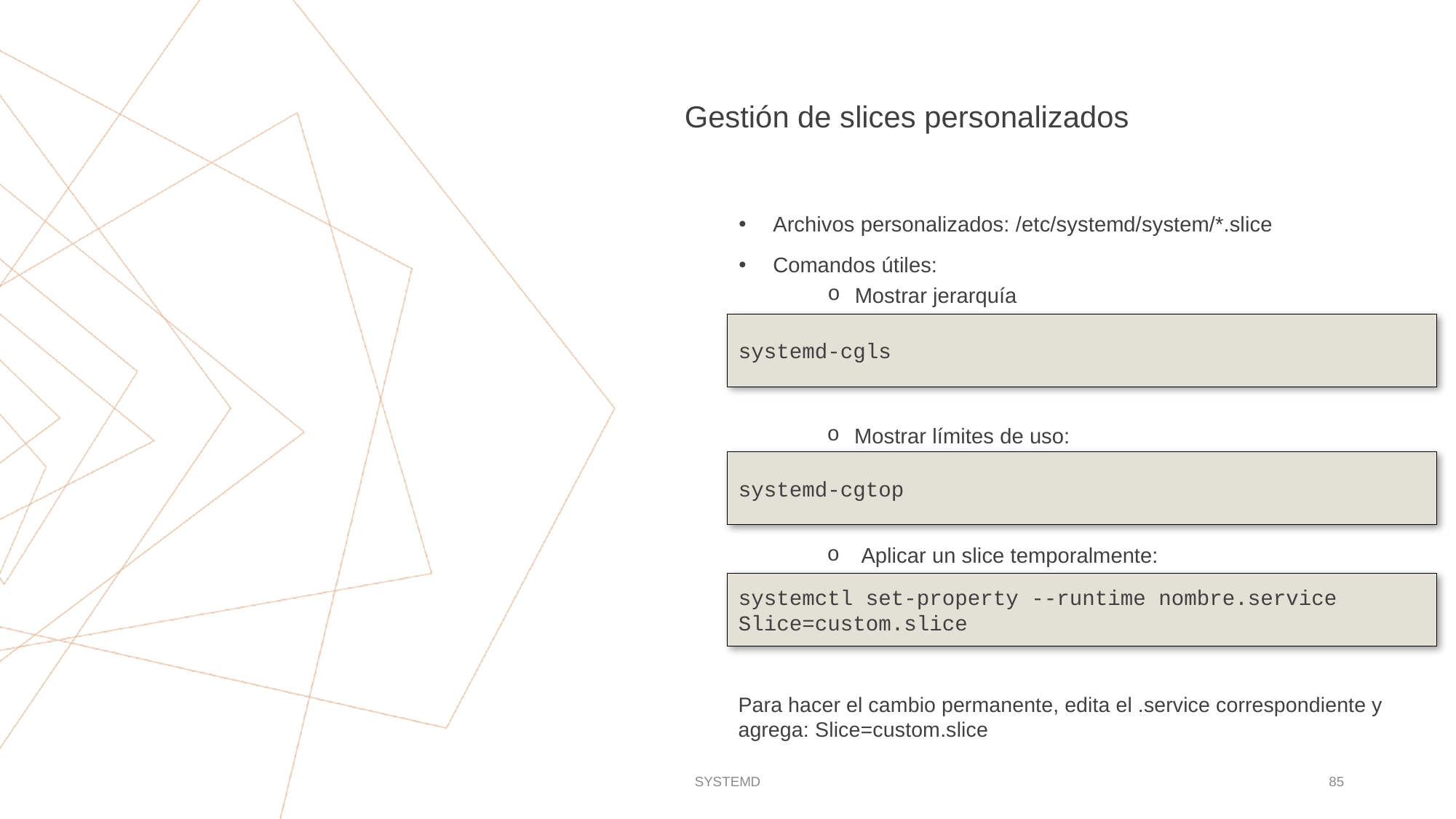

Gestión de slices personalizados
Archivos personalizados: /etc/systemd/system/*.slice
Comandos útiles:
Mostrar jerarquía
systemd-cgls

Mostrar límites de uso:
systemd-cgtop

Aplicar un slice temporalmente:
systemctl set-property --runtime nombre.service Slice=custom.slice

Para hacer el cambio permanente, edita el .service correspondiente y agrega: Slice=custom.slice

SYSTEMD
85